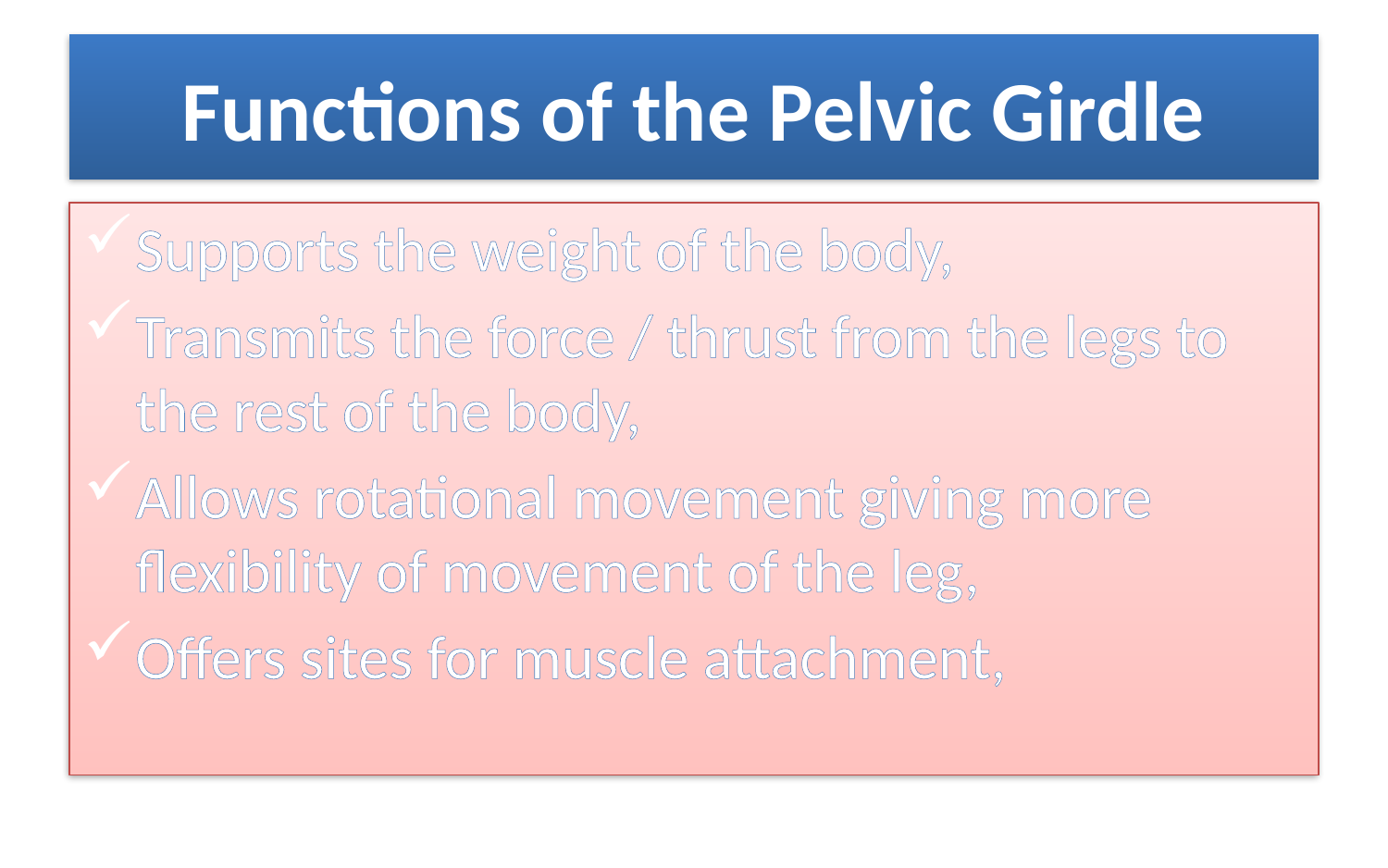

# Functions of the Pelvic Girdle
Supports the weight of the body,
Transmits the force / thrust from the legs to the rest of the body,
Allows rotational movement giving more flexibility of movement of the leg,
Offers sites for muscle attachment,